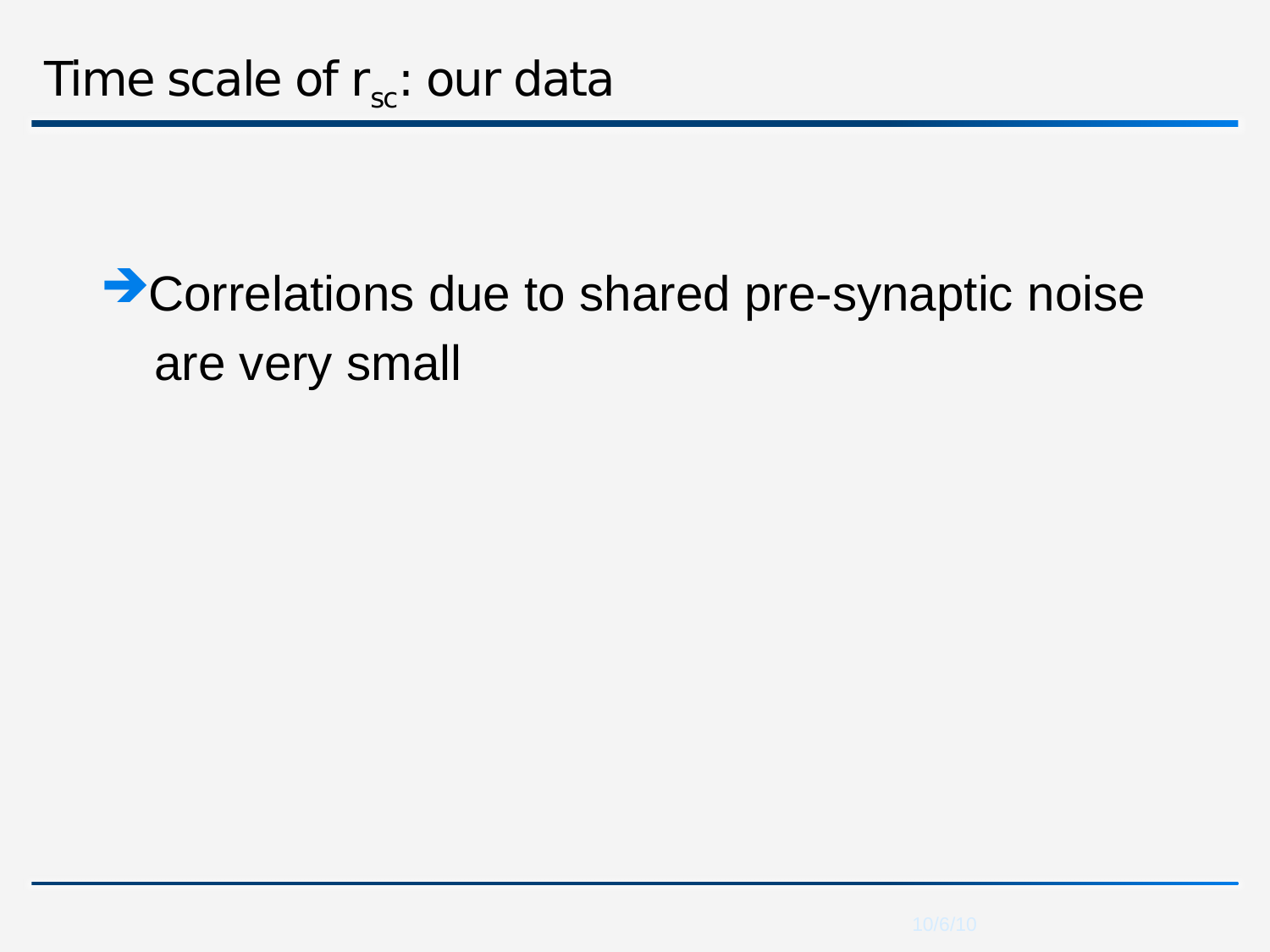

# Time scale of rsc: our data

Correlations due to shared pre-synaptic noise
are very small

10/6/10